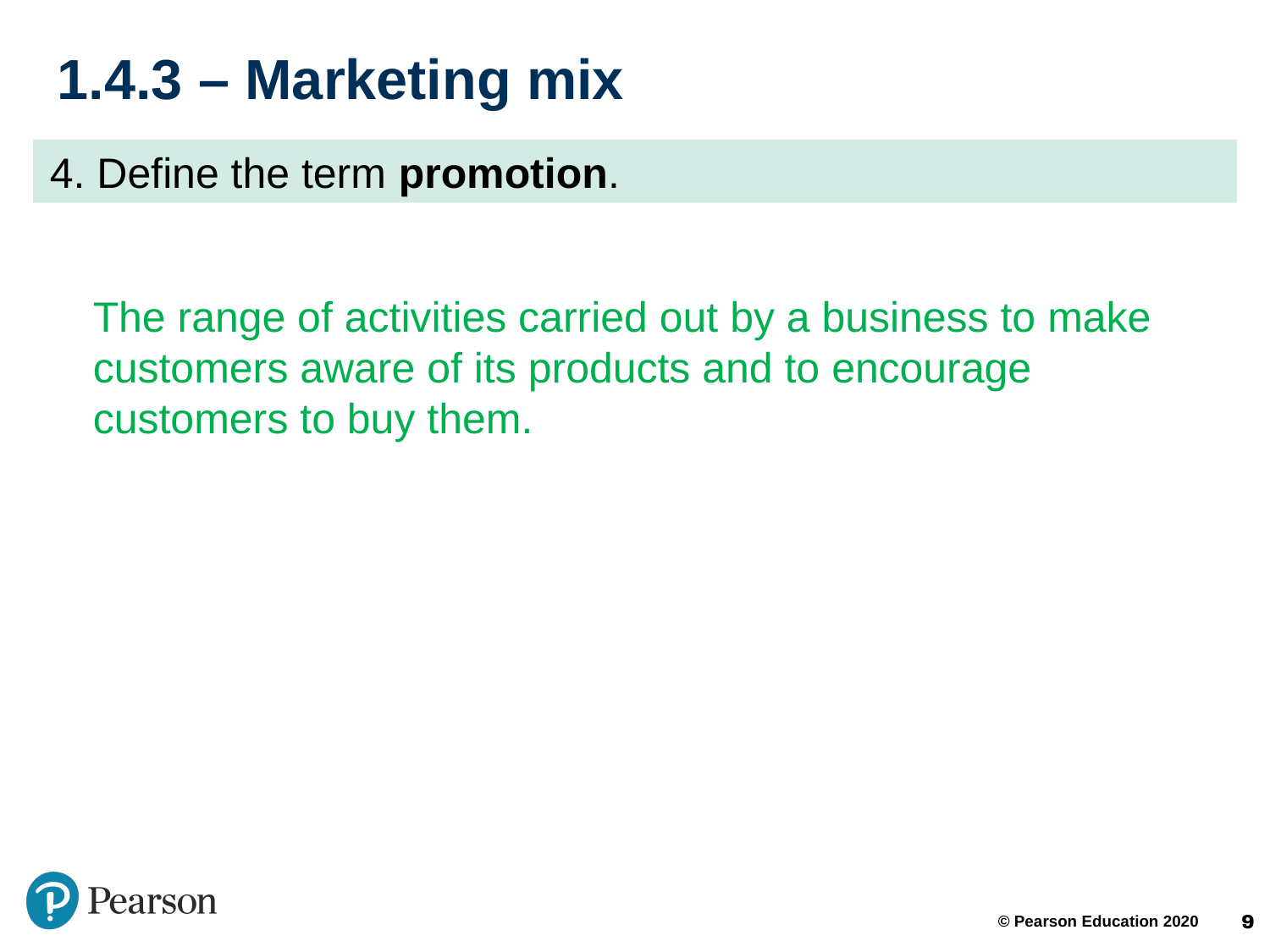

# 1.4.3 – Marketing mix
 4. Define the term promotion.
The range of activities carried out by a business to make customers aware of its products and to encourage customers to buy them.
9